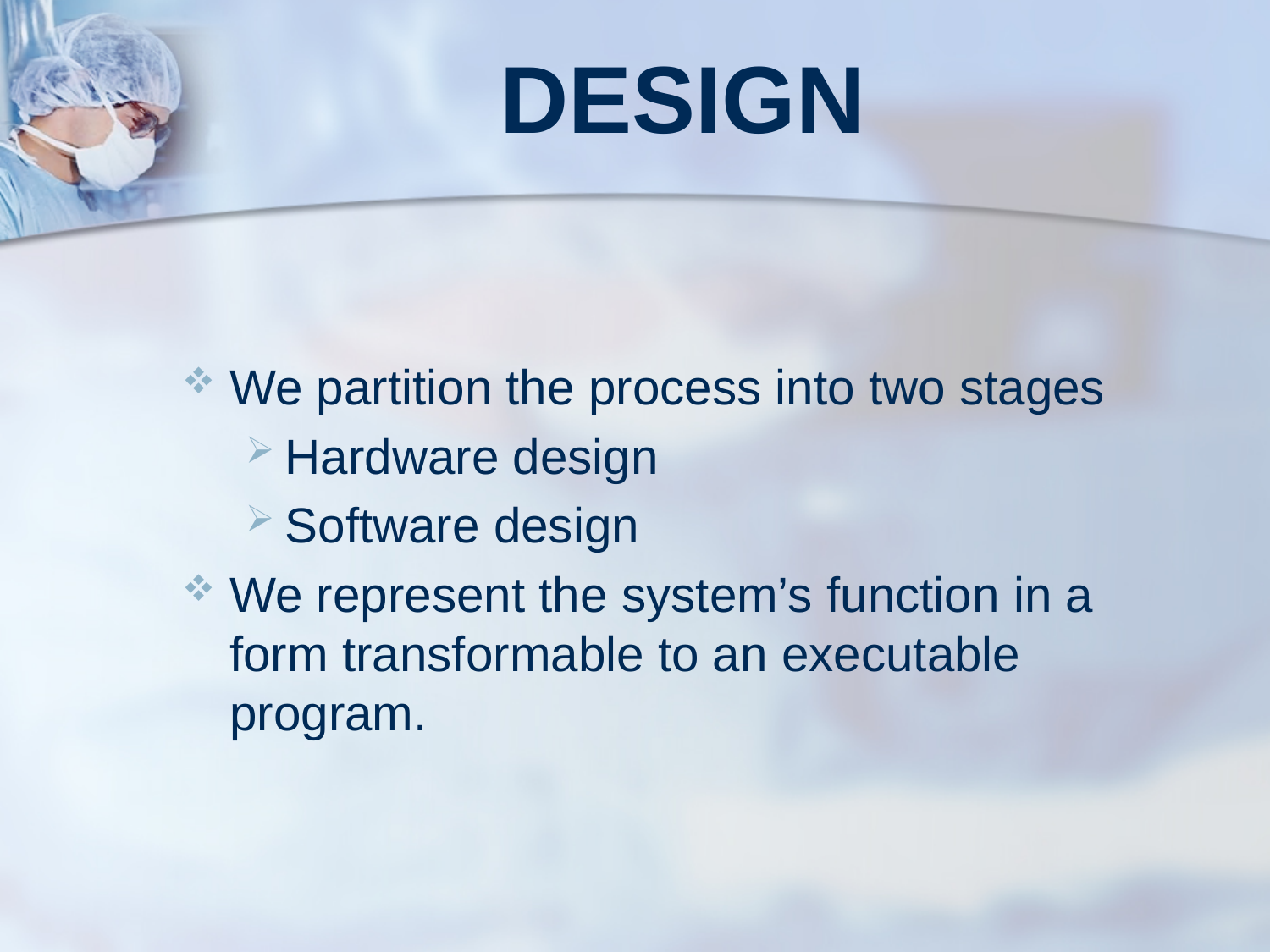

# design
We partition the process into two stages
Hardware design
Software design
We represent the system’s function in a form transformable to an executable program.